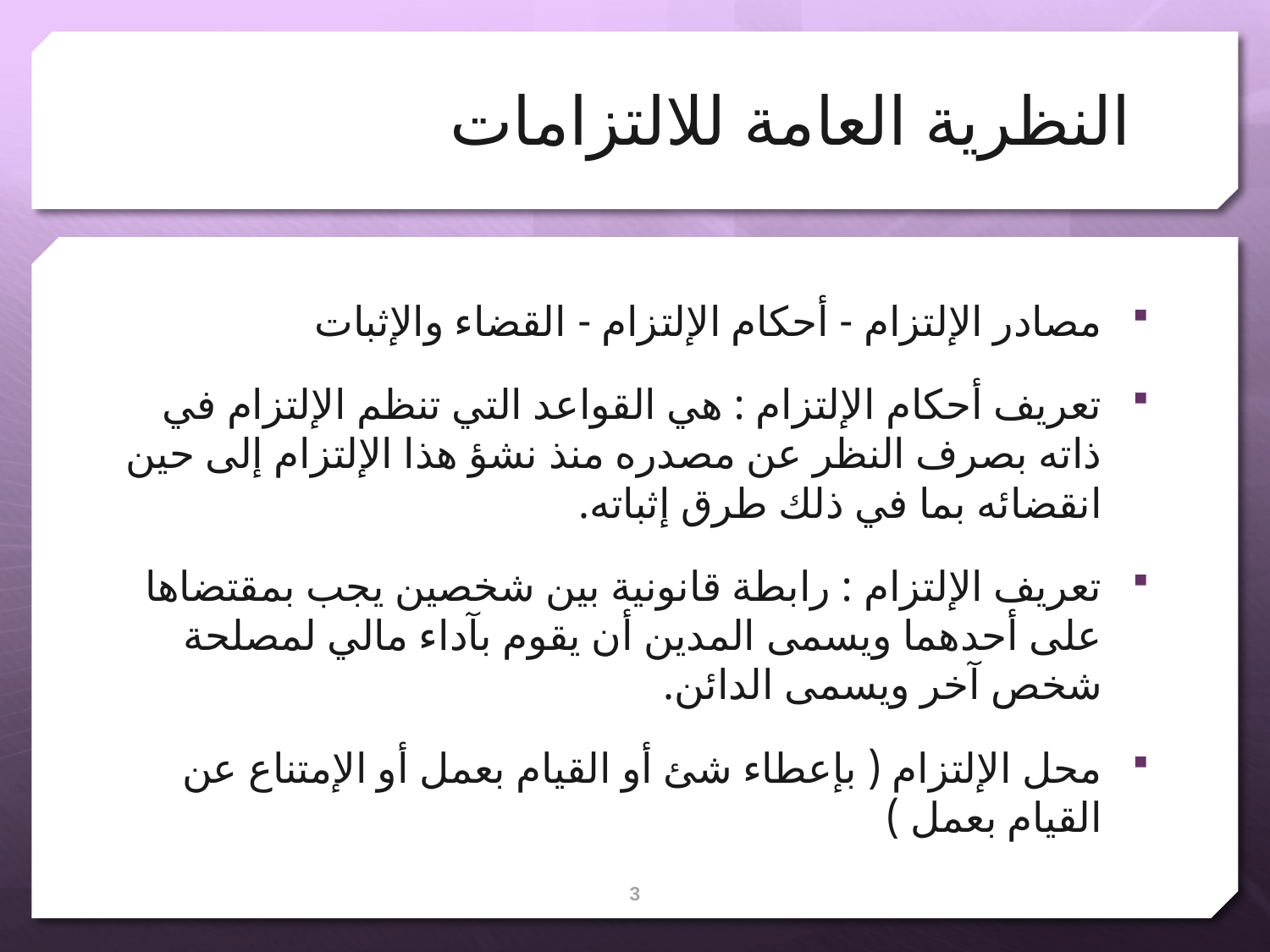

# النظرية العامة للالتزامات
مصادر الإلتزام - أحكام الإلتزام - القضاء والإثبات
تعريف أحكام الإلتزام : هي القواعد التي تنظم الإلتزام في ذاته بصرف النظر عن مصدره منذ نشؤ هذا الإلتزام إلى حين انقضائه بما في ذلك طرق إثباته.
تعريف الإلتزام : رابطة قانونية بين شخصين يجب بمقتضاها على أحدهما ويسمى المدين أن يقوم بآداء مالي لمصلحة شخص آخر ويسمى الدائن.
محل الإلتزام ( بإعطاء شئ أو القيام بعمل أو الإمتناع عن القيام بعمل )
3